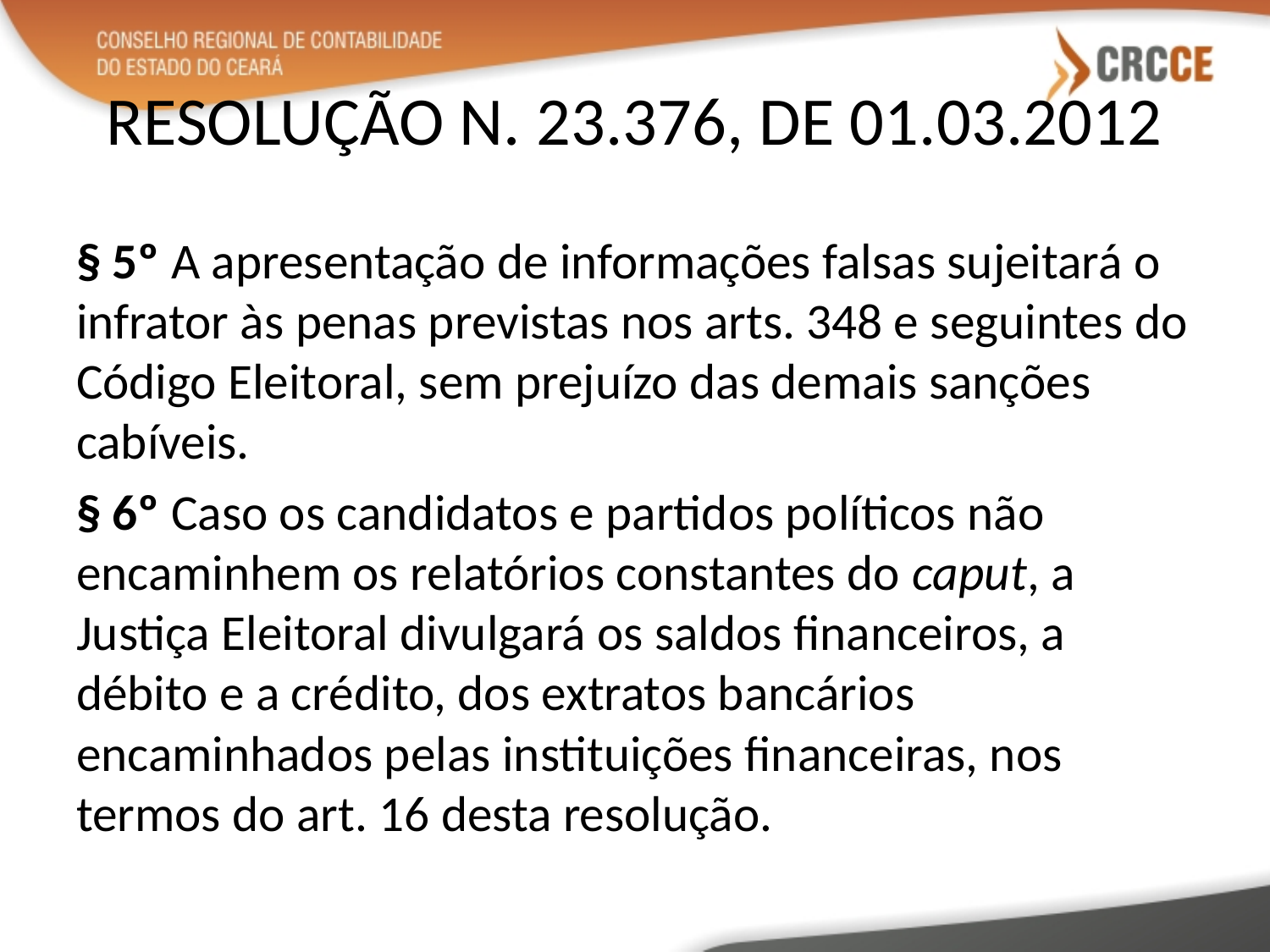

# RESOLUÇÃO N. 23.376, DE 01.03.2012
§ 5º A apresentação de informações falsas sujeitará o infrator às penas previstas nos arts. 348 e seguintes do Código Eleitoral, sem prejuízo das demais sanções cabíveis.
§ 6º Caso os candidatos e partidos políticos não encaminhem os relatórios constantes do caput, a Justiça Eleitoral divulgará os saldos financeiros, a débito e a crédito, dos extratos bancários encaminhados pelas instituições financeiras, nos termos do art. 16 desta resolução.